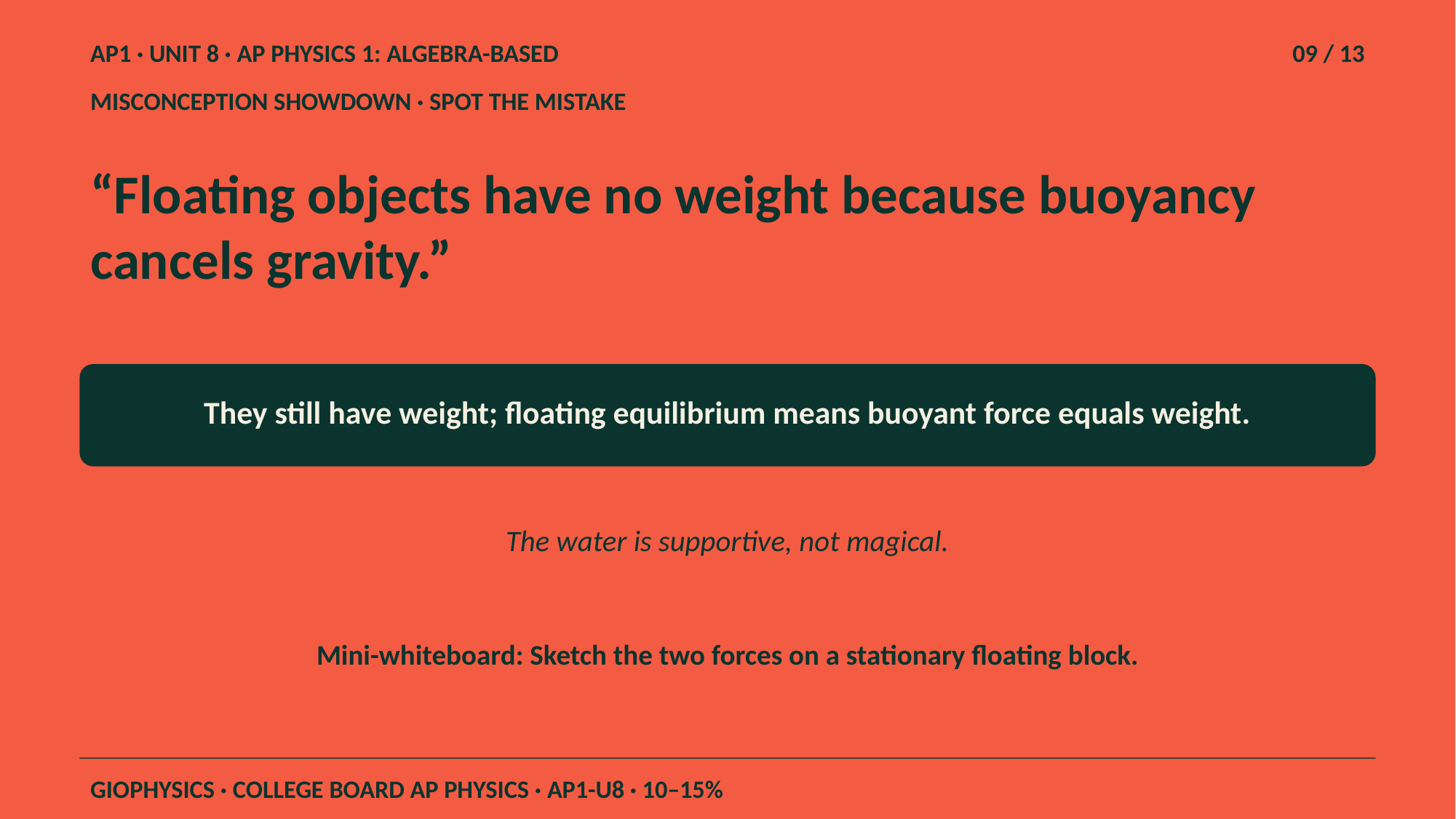

AP1 · UNIT 8 · AP PHYSICS 1: ALGEBRA-BASED
09 / 13
MISCONCEPTION SHOWDOWN · SPOT THE MISTAKE
“Floating objects have no weight because buoyancy cancels gravity.”

They still have weight; floating equilibrium means buoyant force equals weight.
The water is supportive, not magical.
Mini-whiteboard: Sketch the two forces on a stationary floating block.

GIOPHYSICS · COLLEGE BOARD AP PHYSICS · AP1-U8 · 10–15%